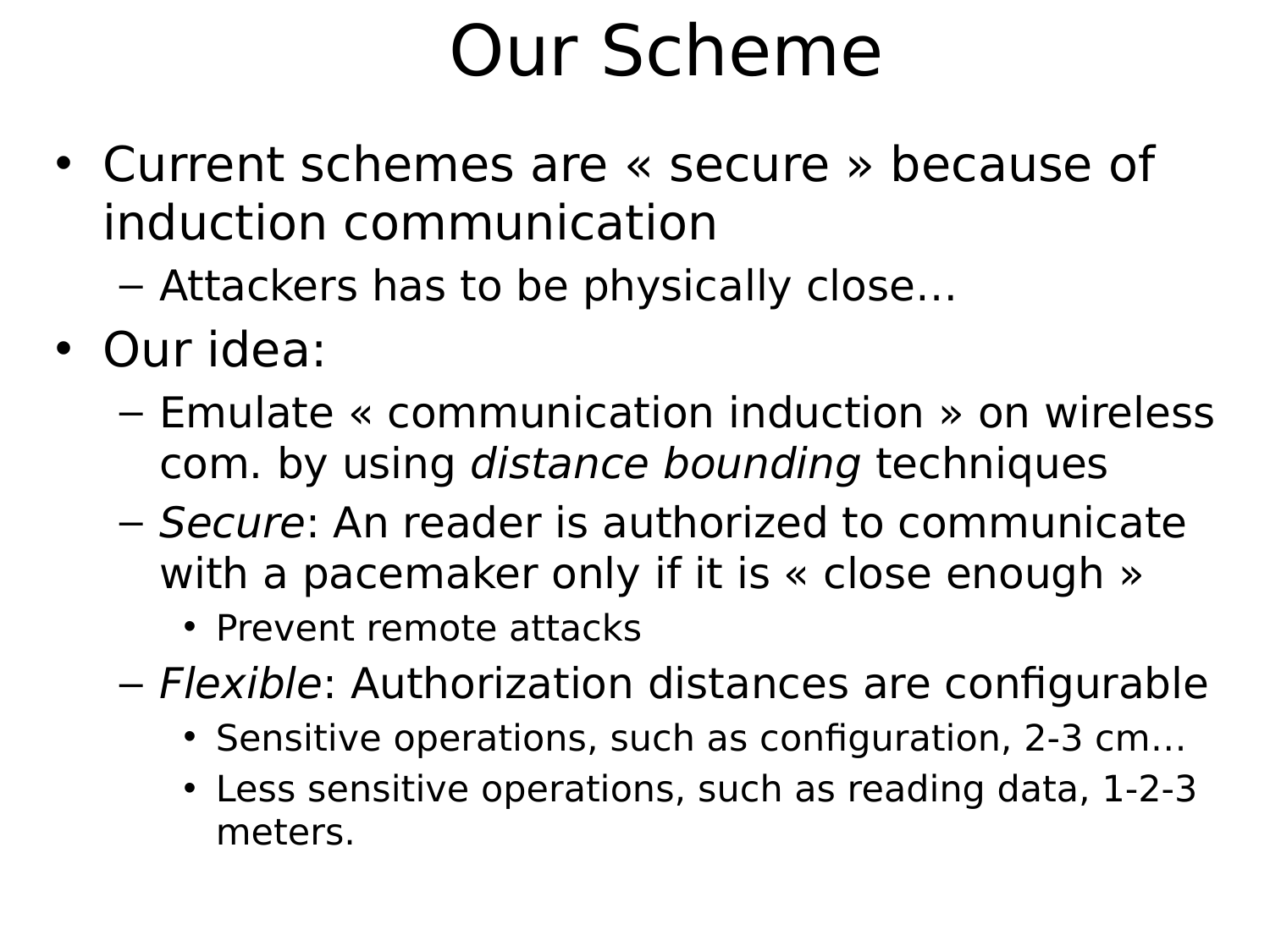

Our Scheme
Current schemes are « secure » because of induction communication
Attackers has to be physically close…
Our idea:
Emulate « communication induction » on wireless com. by using distance bounding techniques
Secure: An reader is authorized to communicate with a pacemaker only if it is « close enough »
Prevent remote attacks
Flexible: Authorization distances are configurable
Sensitive operations, such as configuration, 2-3 cm…
Less sensitive operations, such as reading data, 1-2-3 meters.